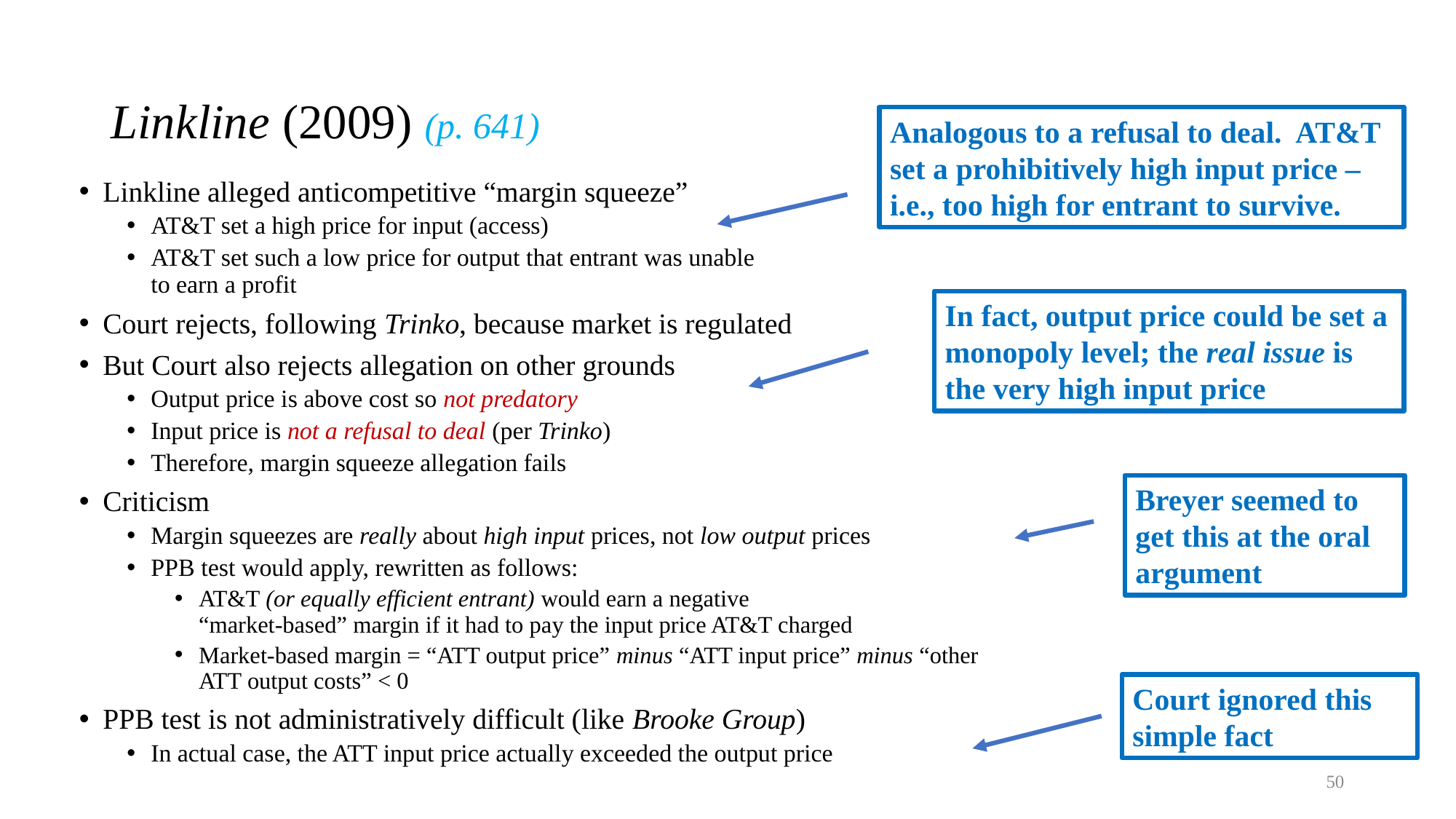

# Linkline (2009) (p. 641)
Analogous to a refusal to deal.  AT&T set a prohibitively high input price – i.e., too high for entrant to survive.
Linkline alleged anticompetitive “margin squeeze”
AT&T set a high price for input (access)
AT&T set such a low price for output that entrant was unable
to earn a profit
Court rejects, following Trinko, because market is regulated
But Court also rejects allegation on other grounds
Output price is above cost so not predatory
Input price is not a refusal to deal (per Trinko)
Therefore, margin squeeze allegation fails
Criticism
Margin squeezes are really about high input prices, not low output prices
PPB test would apply, rewritten as follows:
AT&T (or equally efficient entrant) would earn a negative
“market-based” margin if it had to pay the input price AT&T charged
Market-based margin = “ATT output price” minus “ATT input price” minus “other ATT output costs” < 0
PPB test is not administratively difficult (like Brooke Group)
In actual case, the ATT input price actually exceeded the output price
In fact, output price could be set a monopoly level; the real issue is the very high input price
Breyer seemed to get this at the oral argument
Court ignored this simple fact
50